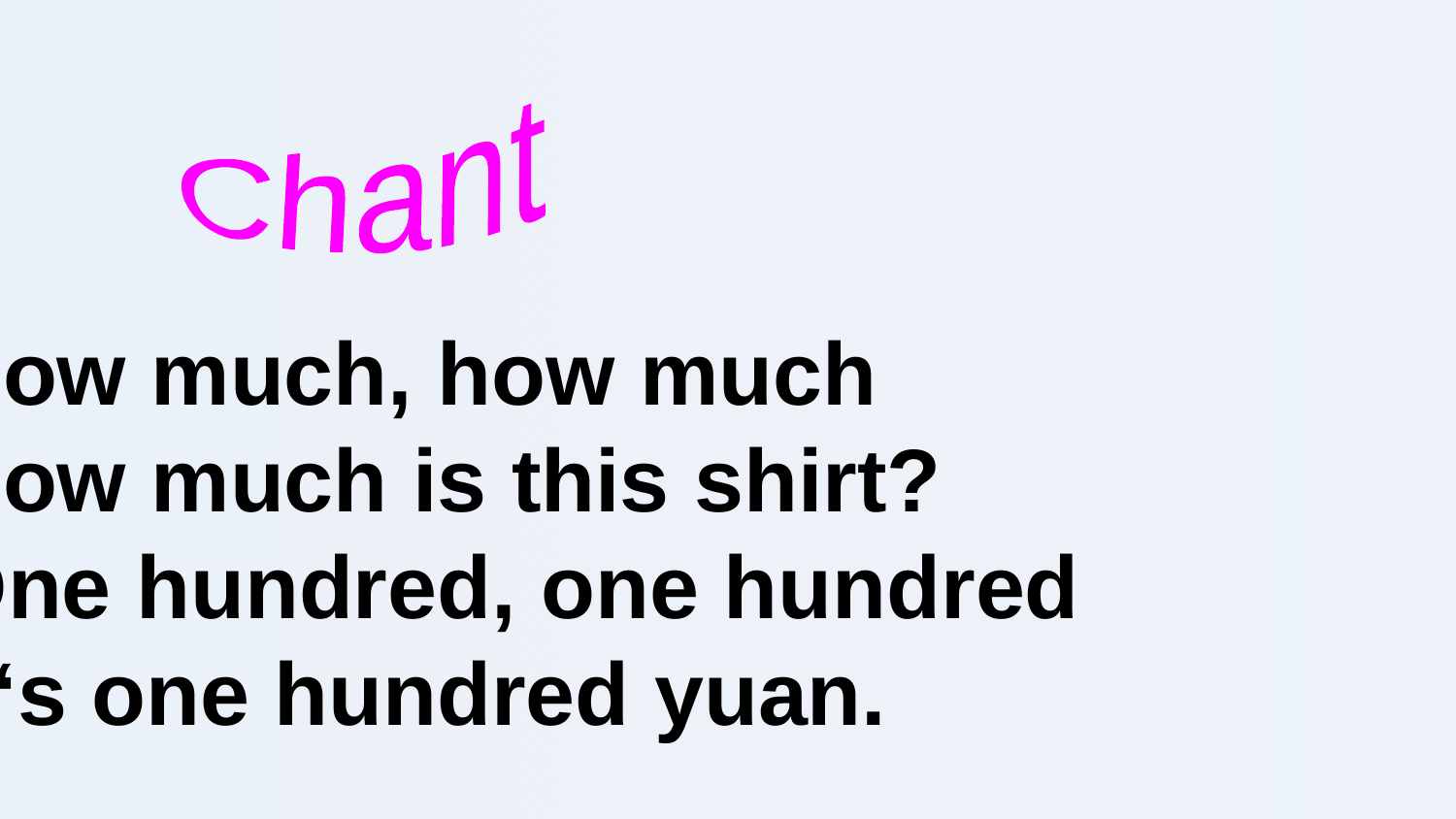

Chant
How much, how much
How much is this shirt?
One hundred, one hundred
It‘s one hundred yuan.